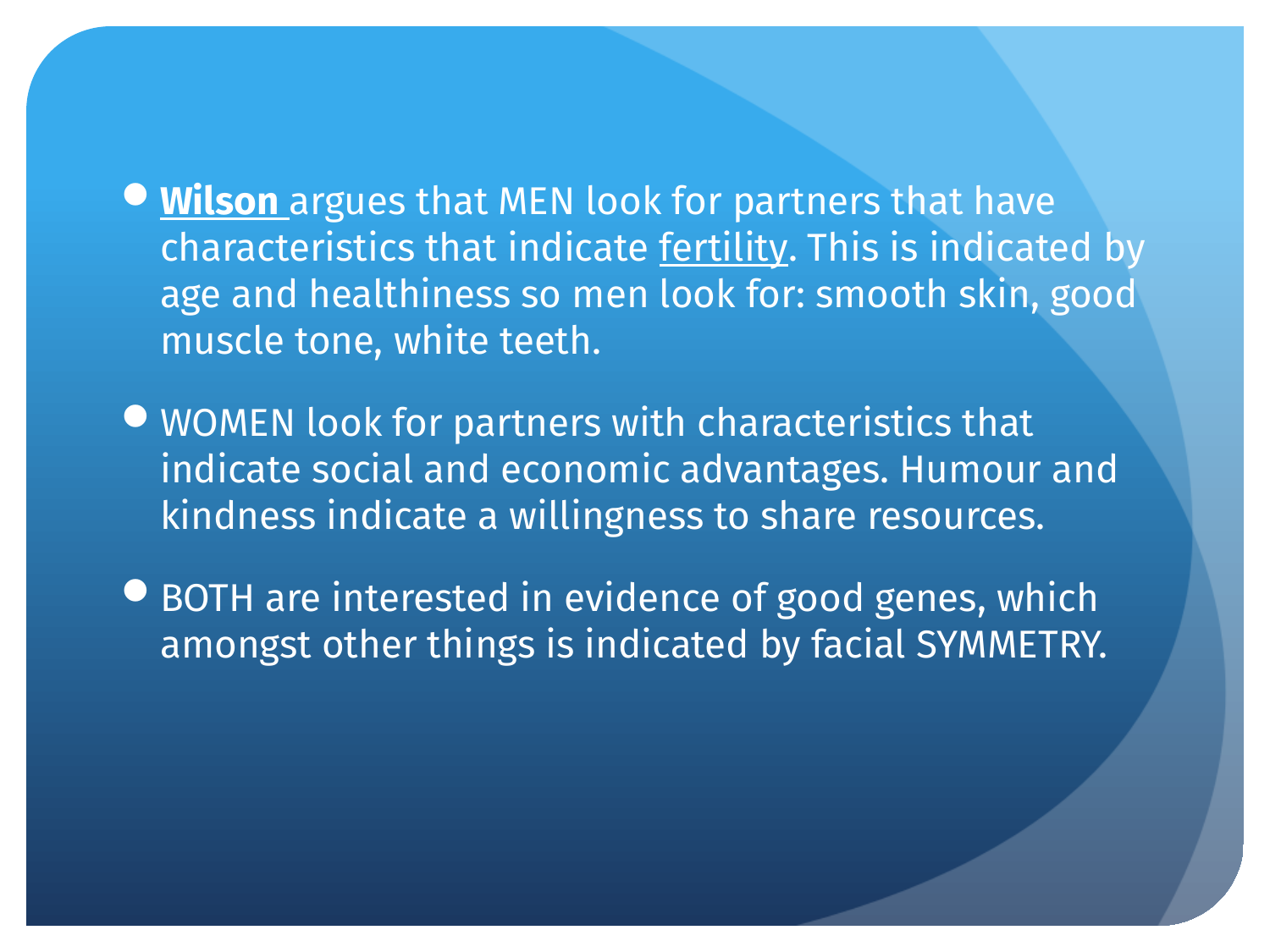

Wilson argues that MEN look for partners that have characteristics that indicate fertility. This is indicated by age and healthiness so men look for: smooth skin, good muscle tone, white teeth.
WOMEN look for partners with characteristics that indicate social and economic advantages. Humour and kindness indicate a willingness to share resources.
BOTH are interested in evidence of good genes, which amongst other things is indicated by facial SYMMETRY.